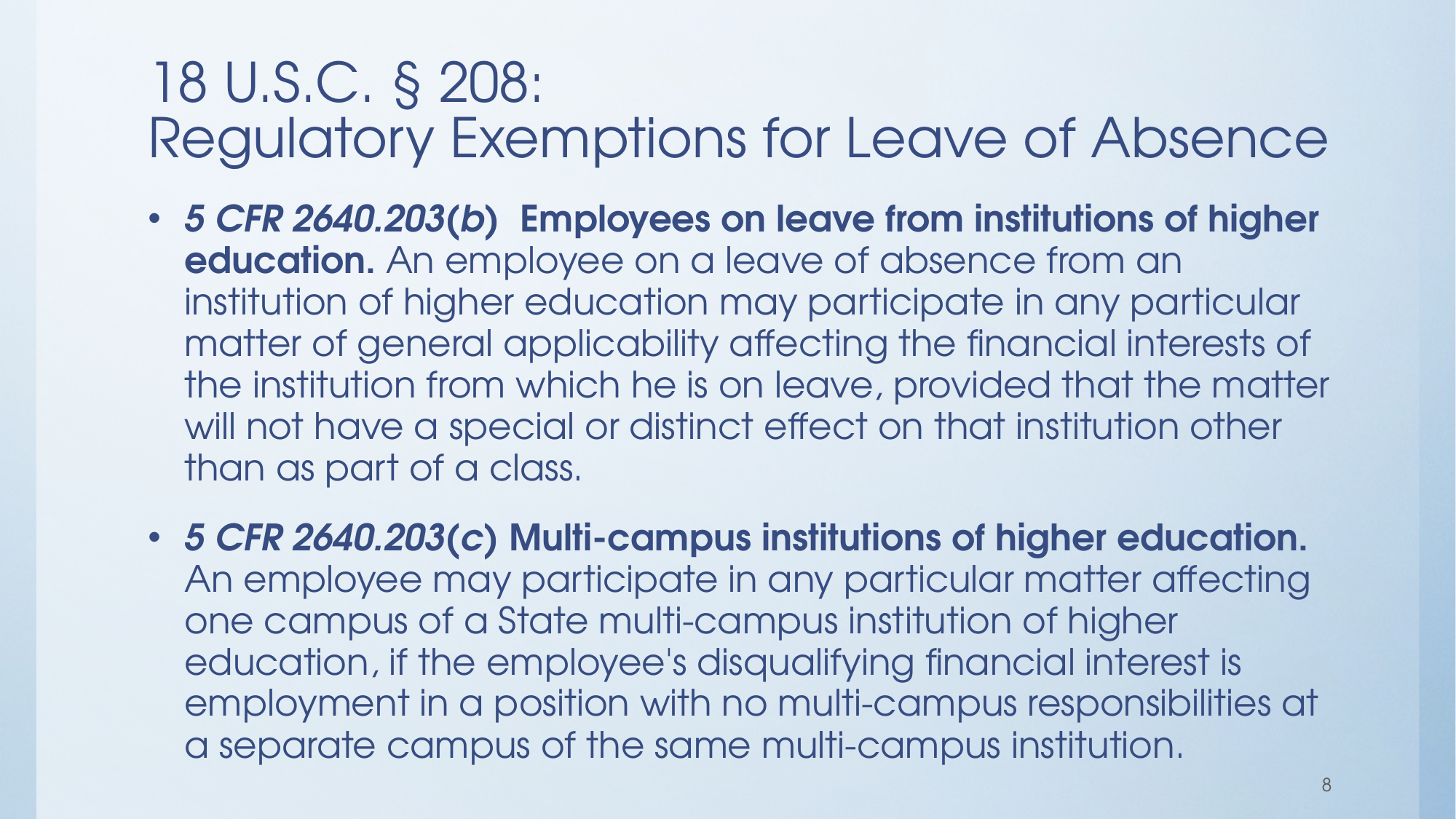

# 18 U.S.C. § 208: Regulatory Exemptions for Leave of Absence
5 CFR 2640.203(b)  Employees on leave from institutions of higher education. An employee on a leave of absence from an institution of higher education may participate in any particular matter of general applicability affecting the financial interests of the institution from which he is on leave, provided that the matter will not have a special or distinct effect on that institution other than as part of a class.
5 CFR 2640.203(c) Multi-campus institutions of higher education. An employee may participate in any particular matter affecting one campus of a State multi-campus institution of higher education, if the employee's disqualifying financial interest is employment in a position with no multi-campus responsibilities at a separate campus of the same multi-campus institution.

8